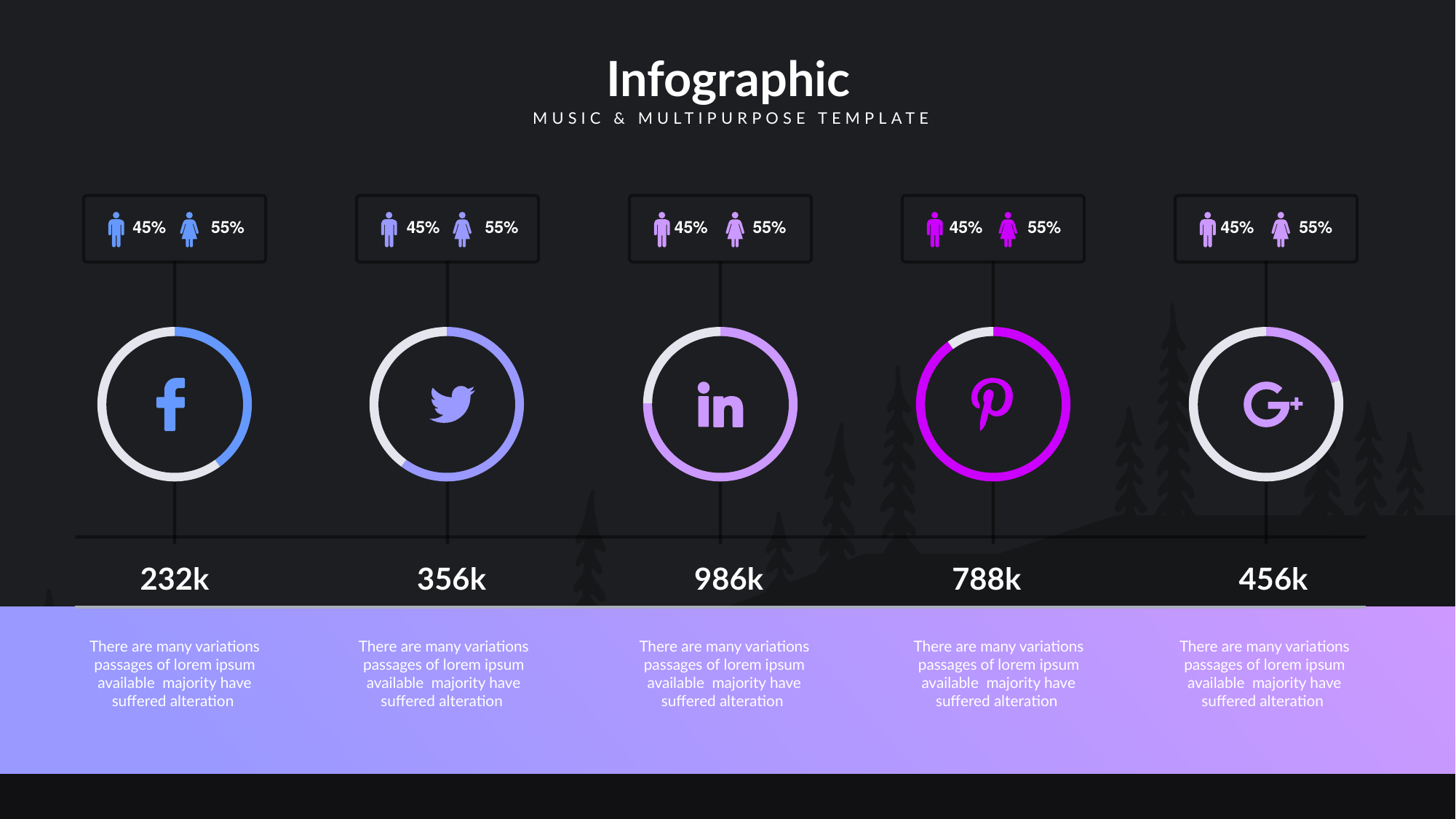

Infographic
MUSIC & MULTIPURPOSE TEMPLATE

45%
55%
45%
55%
45%
55%
45%
55%
45%
55%

### Chart

| Category | Region 1 |
|---|---|
| April | 40.0 |
| May | 60.0 |

### Chart

| Category | Region 1 |
|---|---|
| April | 60.0 |
| May | 40.0 |

### Chart

| Category | Region 1 |
|---|---|
| April | 91.0 |
| May | 30.0 |

### Chart

| Category | Region 1 |
|---|---|
| April | 90.0 |
| May | 10.0 |

### Chart

| Category | Region 1 |
|---|---|
| April | 20.0 |
| May | 80.0 |

356k
986k
788k
456k
232k

There are many variations passages of lorem ipsum available  majority have suffered alteration
There are many variations passages of lorem ipsum available  majority have suffered alteration
There are many variations passages of lorem ipsum available  majority have suffered alteration
There are many variations passages of lorem ipsum available  majority have suffered alteration
There are many variations passages of lorem ipsum available  majority have suffered alteration